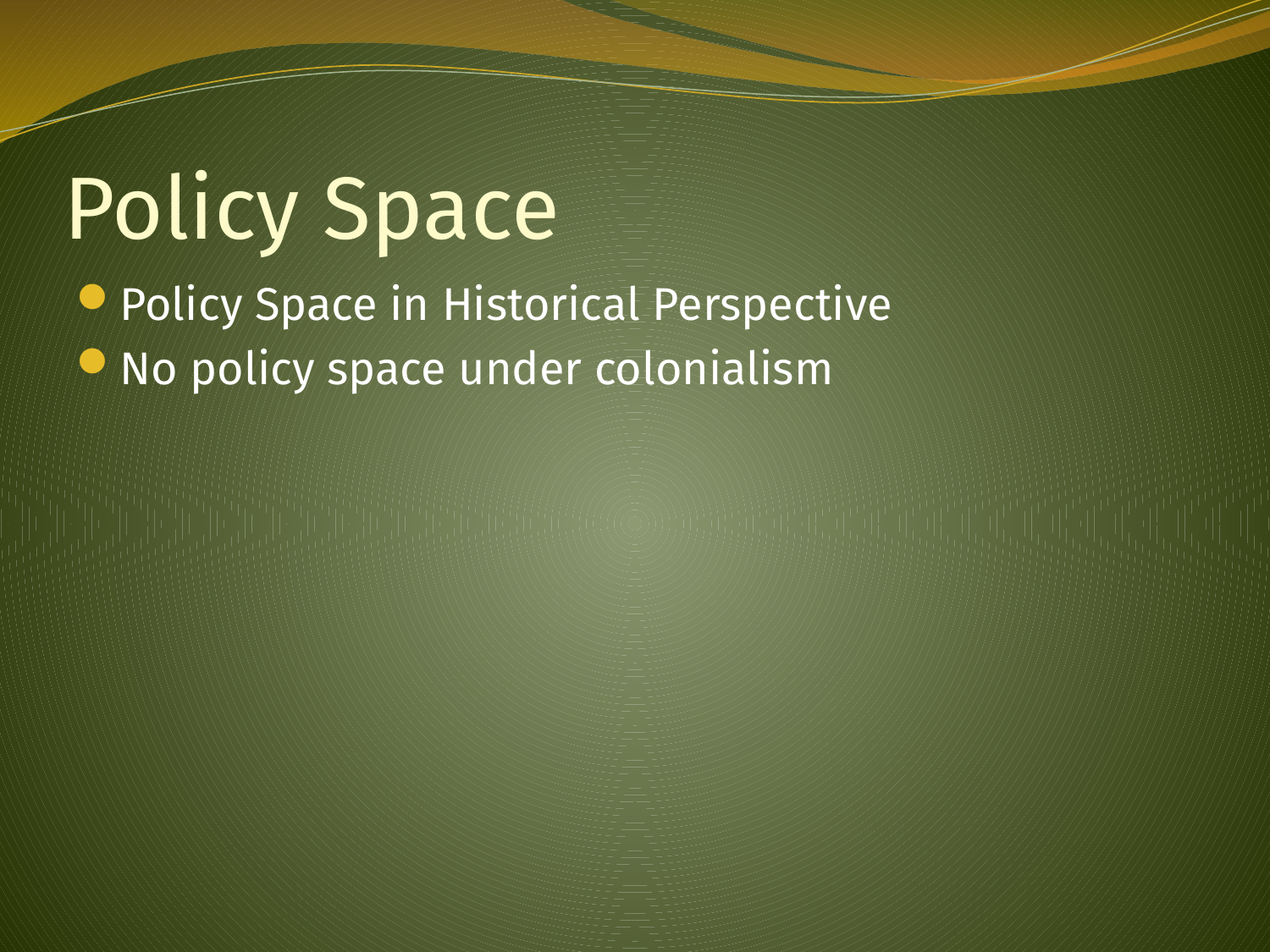

# Policy Space
Policy Space in Historical Perspective
No policy space under colonialism